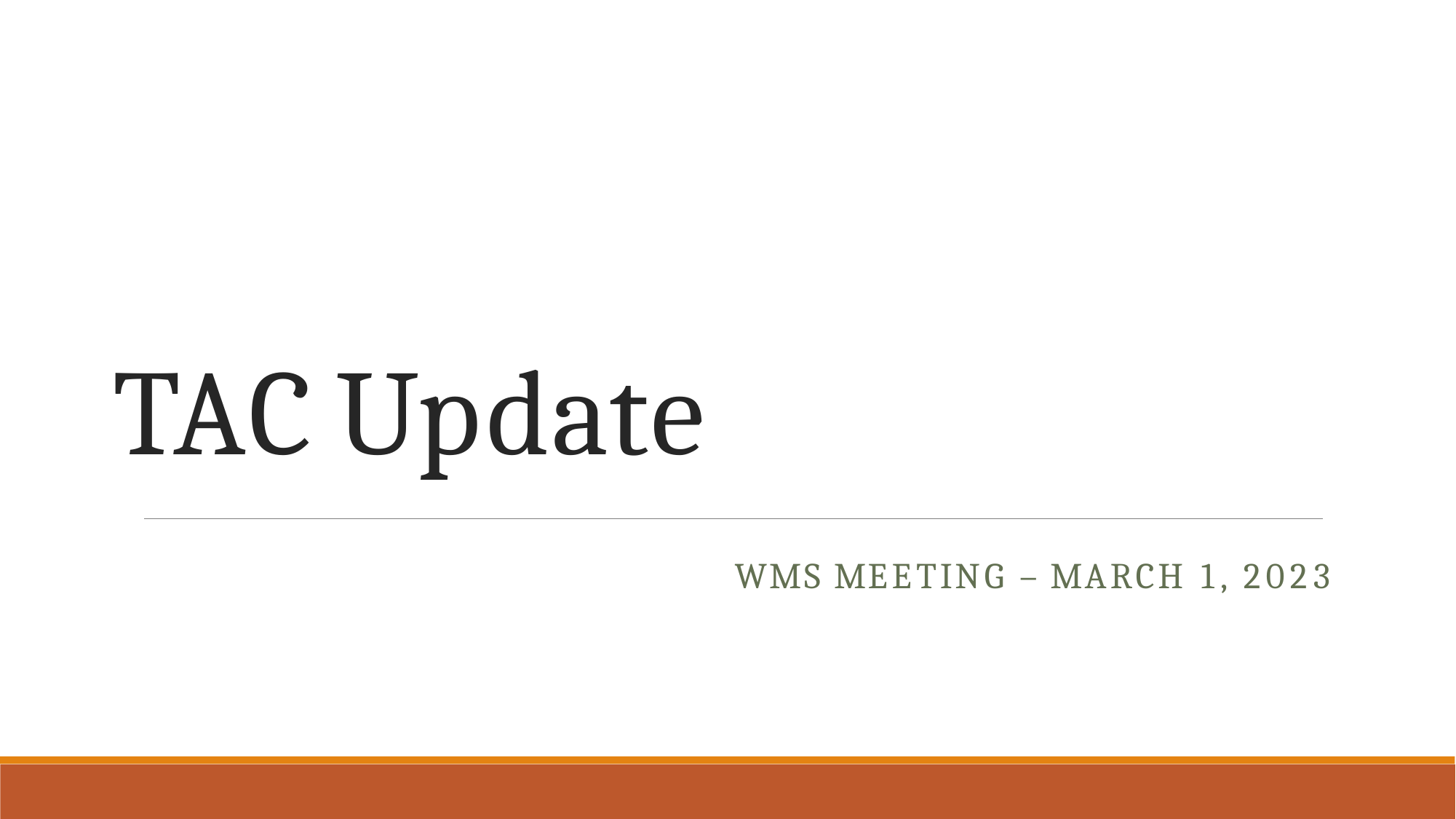

# TAC Update
WMS Meeting – March 1, 2023